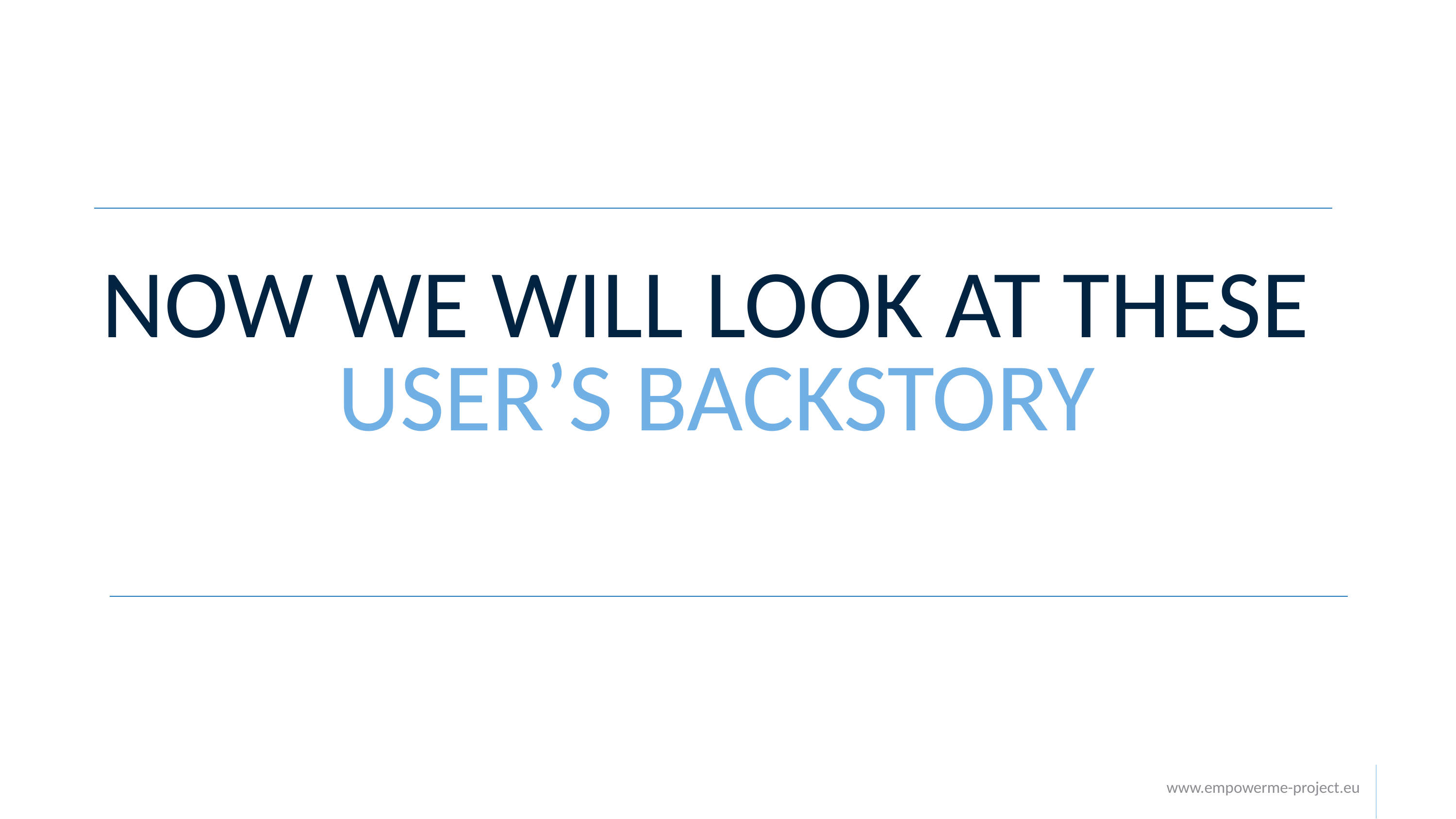

# NOW WE WILL LOOK AT THESE USER’S BACKSTORY
www.empowerme-project.eu